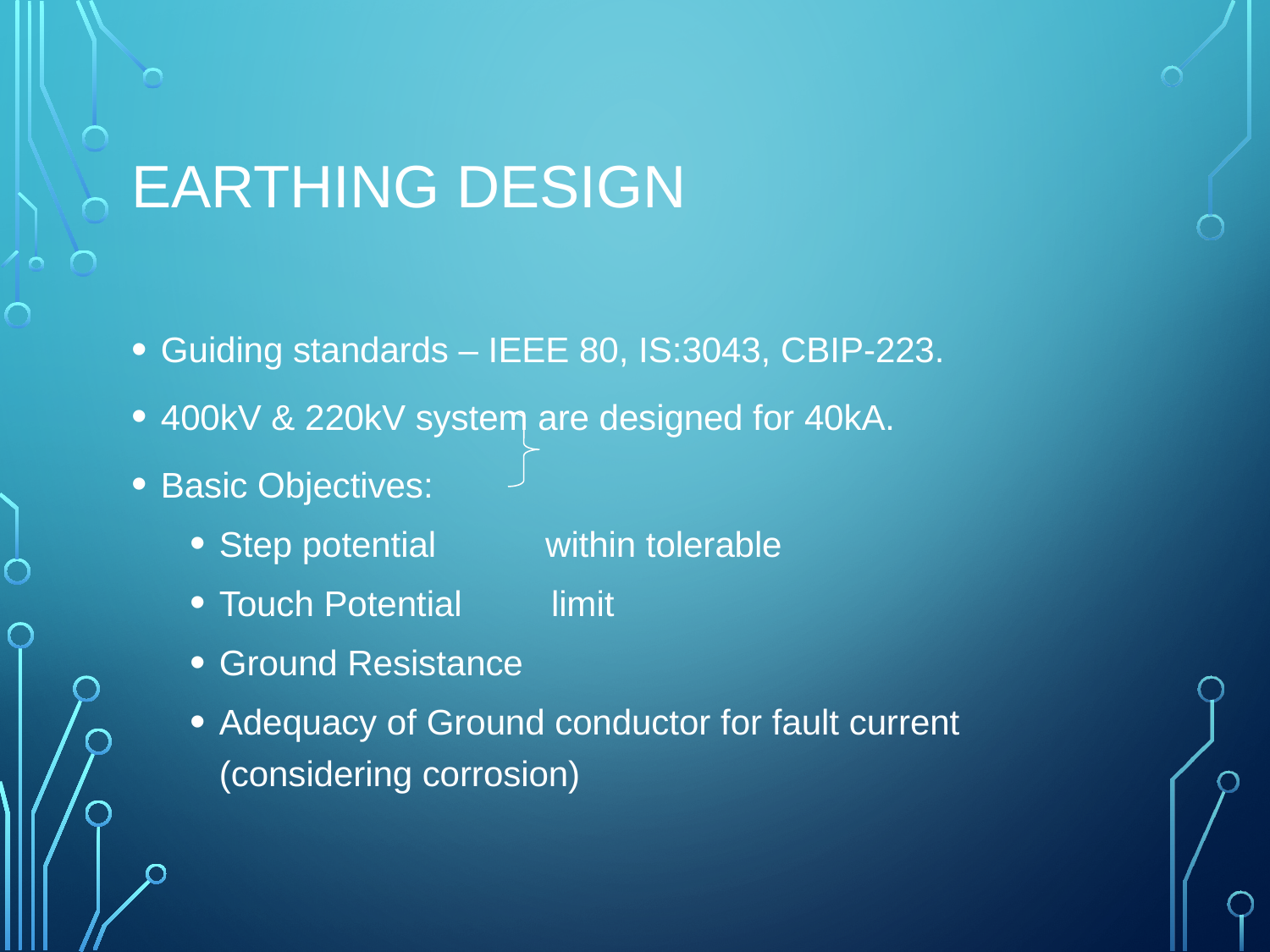

# Earthing Design
Guiding standards – IEEE 80, IS:3043, CBIP-223.
400kV & 220kV system are designed for 40kA.
Basic Objectives:
Step potential           within tolerable
Touch Potential         limit
Ground Resistance
Adequacy of Ground conductor for fault current (considering corrosion)